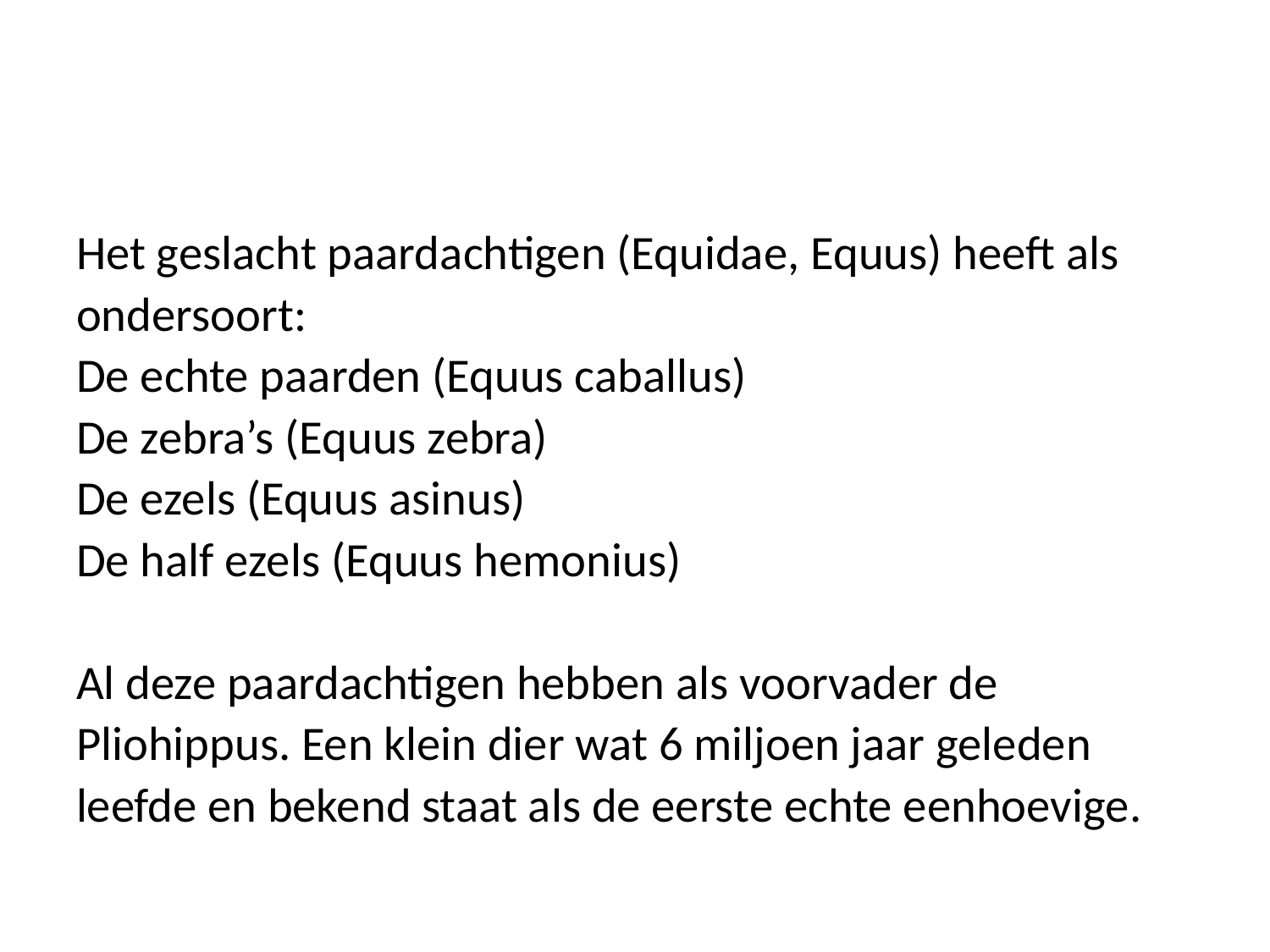

#
Het geslacht paardachtigen (Equidae, Equus) heeft als
ondersoort:
De echte paarden (Equus caballus)
De zebra’s (Equus zebra)
De ezels (Equus asinus)
De half ezels (Equus hemonius)

Al deze paardachtigen hebben als voorvader de
Pliohippus. Een klein dier wat 6 miljoen jaar geleden
leefde en bekend staat als de eerste echte eenhoevige.